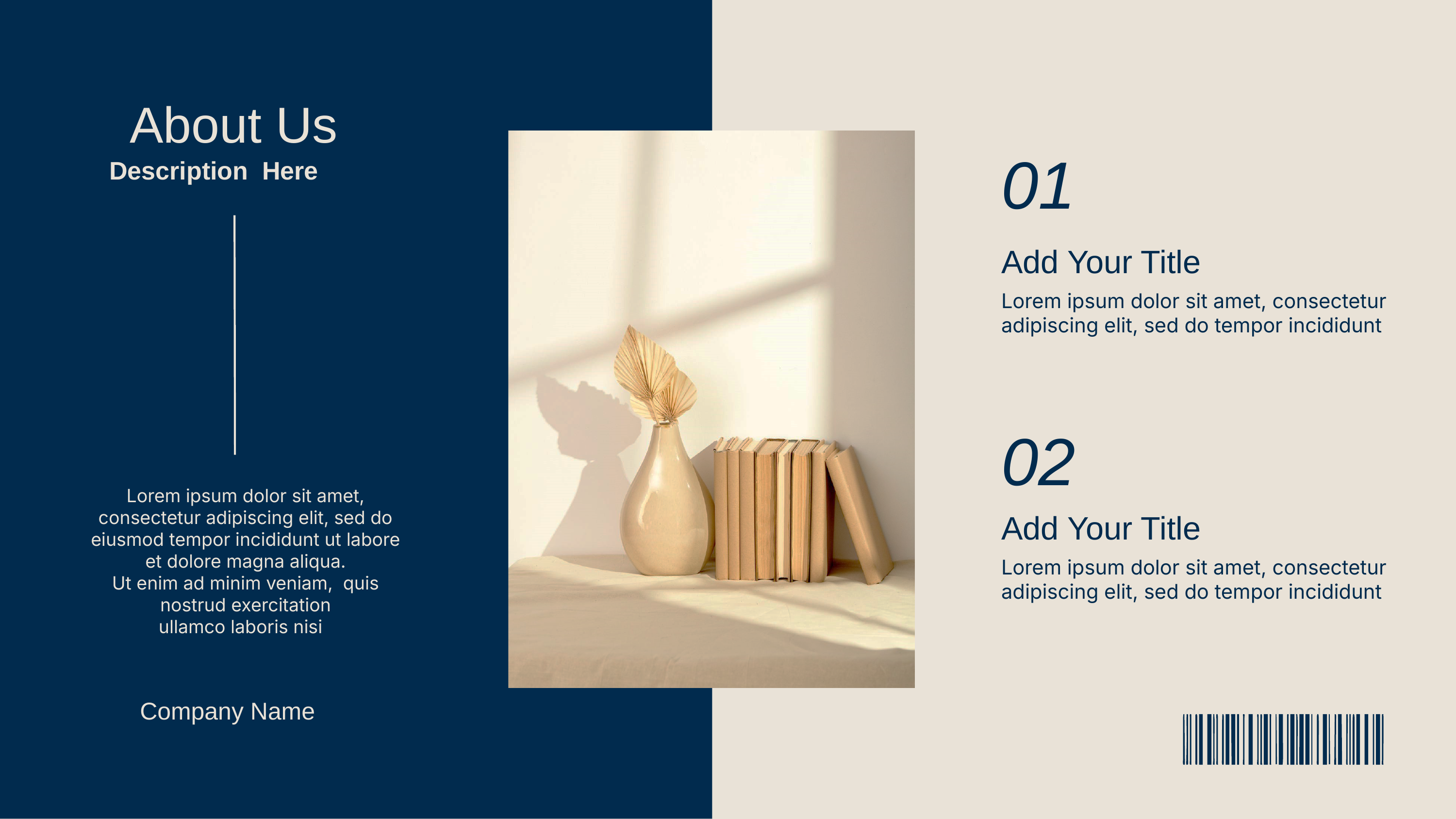

About Us

01
Description  Here
Add Your Title
Lorem ipsum dolor sit amet, consectetur adipiscing elit, sed do tempor incididunt
02
Lorem ipsum dolor sit amet, consectetur adipiscing elit, sed do
eiusmod tempor incididunt ut labore et dolore magna aliqua.
Ut enim ad minim veniam,  quis nostrud exercitation
ullamco laboris nisi
Add Your Title
Lorem ipsum dolor sit amet, consectetur adipiscing elit, sed do tempor incididunt
Company Name